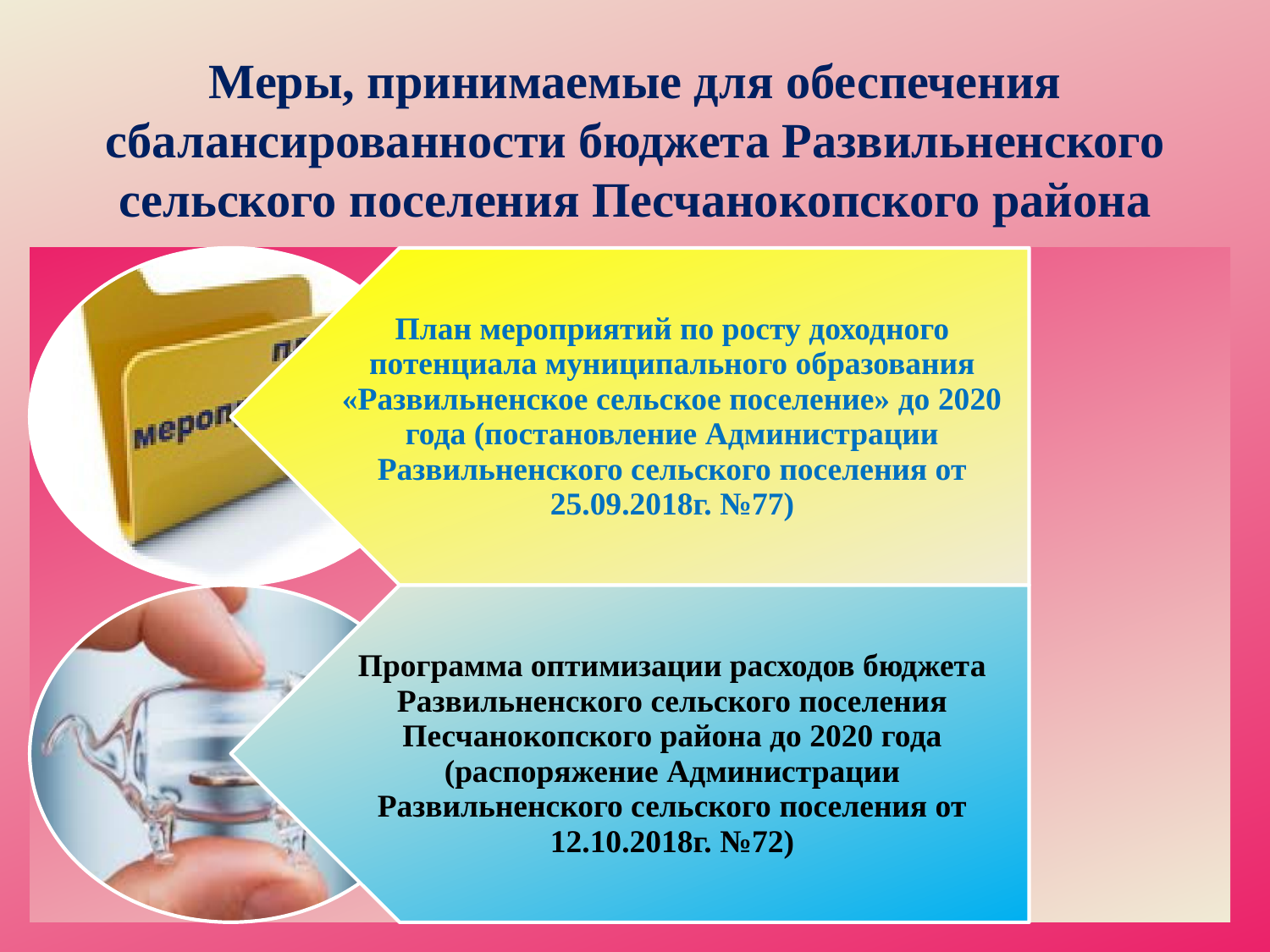

# Меры, принимаемые для обеспечения сбалансированности бюджета Развильненского сельского поселения Песчанокопского района
План мероприятий по росту доходного потенциала муниципального образования «Развильненское сельское поселение» до 2020 года (постановление Администрации Развильненского сельского поселения от 25.09.2018г. №77)
Программа оптимизации расходов бюджета Развильненского сельского поселения Песчанокопского района до 2020 года (распоряжение Администрации Развильненского сельского поселения от 12.10.2018г. №72)